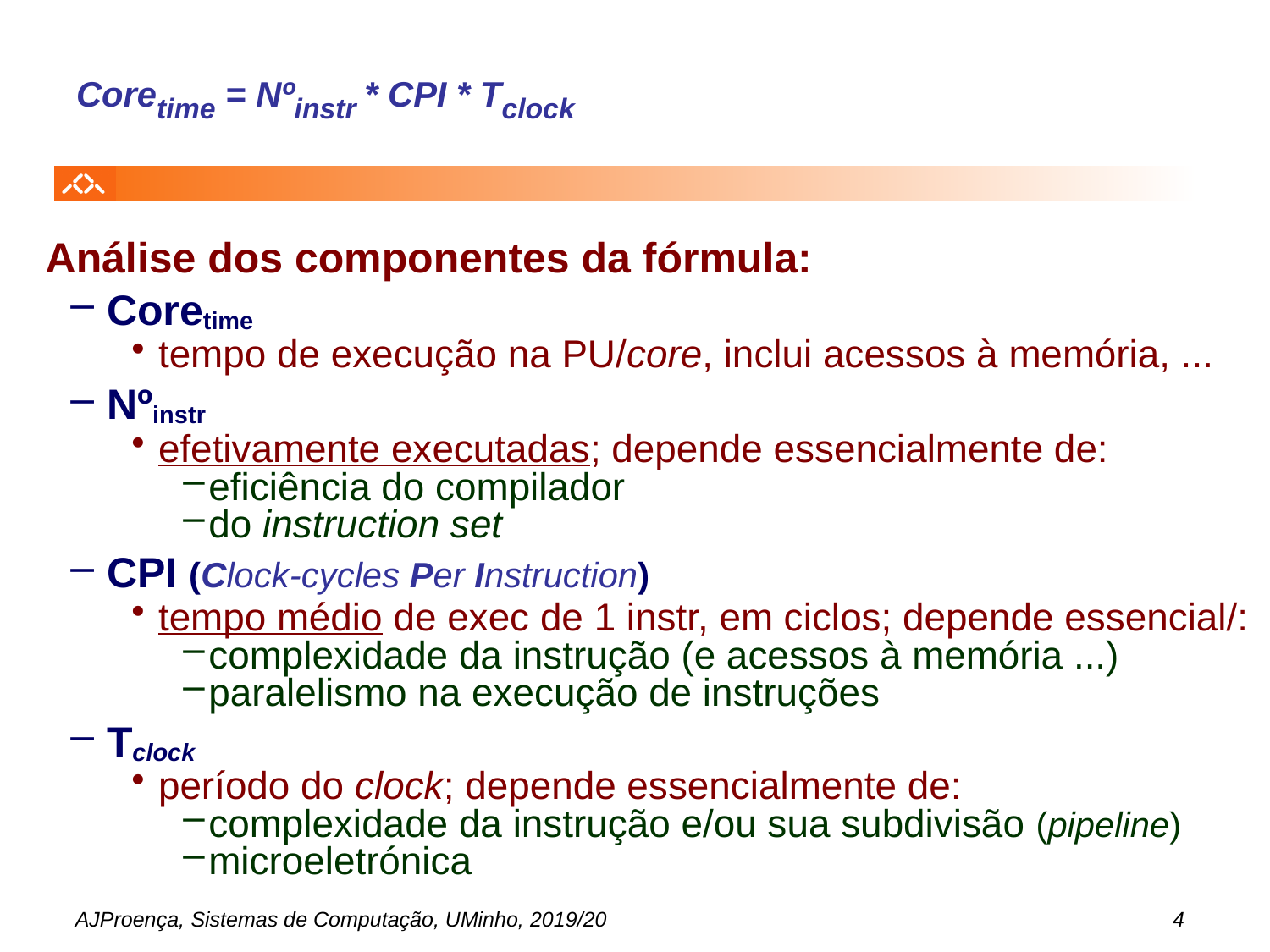

# Coretime = Nºinstr * CPI * Tclock
	Análise dos componentes da fórmula:
Coretime
tempo de execução na PU/core, inclui acessos à memória, ...
Nºinstr
efetivamente executadas; depende essencialmente de:
eficiência do compilador
do instruction set
CPI (Clock-cycles Per Instruction)
tempo médio de exec de 1 instr, em ciclos; depende essencial/:
complexidade da instrução (e acessos à memória ...)
paralelismo na execução de instruções
Tclock
período do clock; depende essencialmente de:
complexidade da instrução e/ou sua subdivisão (pipeline)
microeletrónica